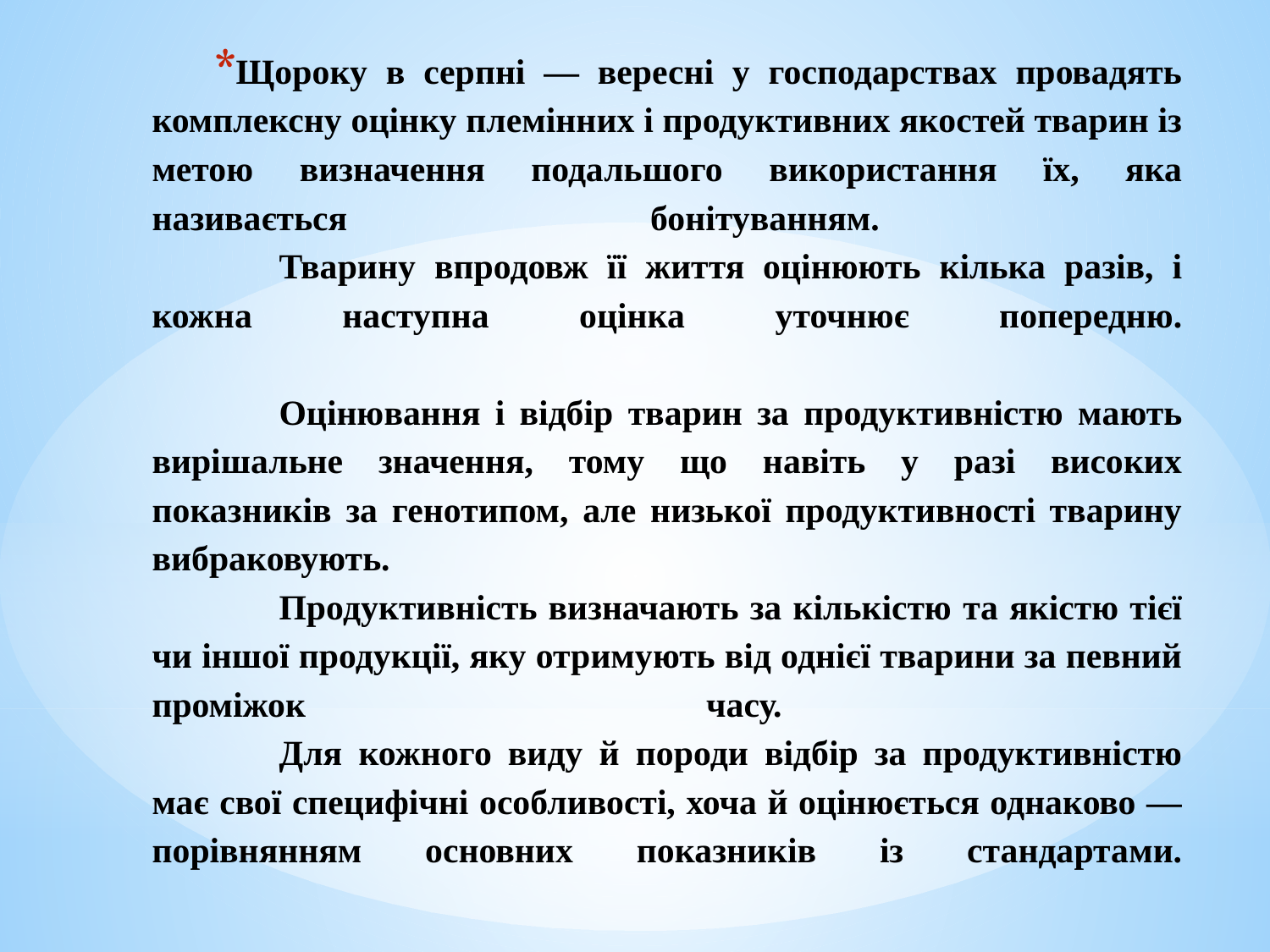

# Щороку в серпні — вересні у господарствах провадять комплексну оцінку племінних і продуктивних якостей тварин із метою визначення подальшого використання їх, яка називається бонітуванням. Тварину впродовж її життя оцінюють кілька разів, і кожна наступна оцінка уточнює попередню. Оцінювання і відбір тварин за продуктивністю мають вирішаль­не значення, тому що навіть у разі високих показників за генотипом, але низької продуктивності тварину вибраковують. Продуктивність визначають за кількістю та якістю тієї чи іншої продукції, яку отримують від однієї тварини за певний проміжок часу. Для кожного виду й породи відбір за продуктивністю має свої специфічні особливості, хоча й оцінюється однаково — порівнянням основних показників із стандартами.